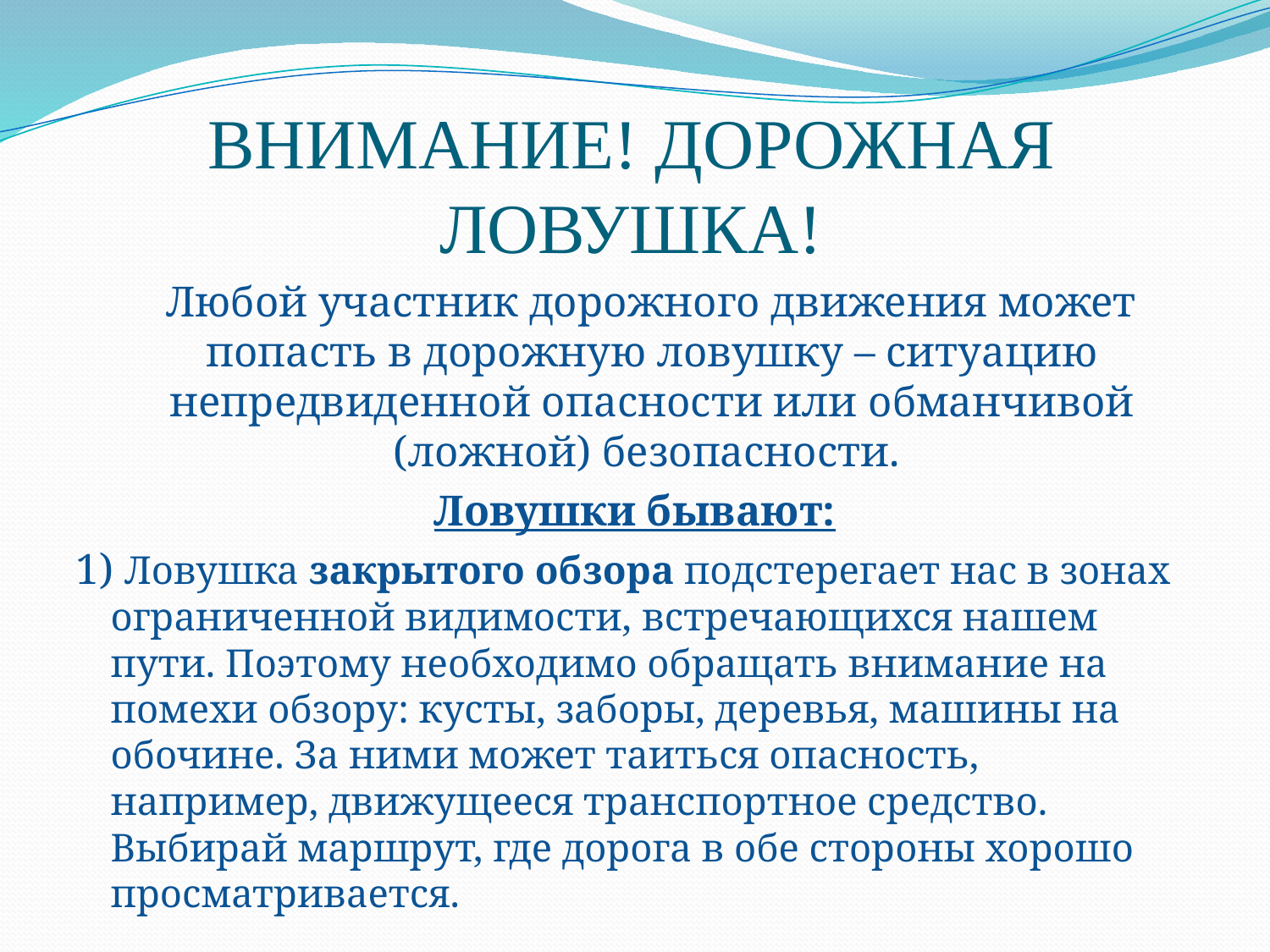

# ВНИМАНИЕ! ДОРОЖНАЯ ЛОВУШКА!
   Любой участник дорожного движения может попасть в дорожную ловушку – ситуацию непредвиденной опасности или обманчивой (ложной) безопасности.
Ловушки бывают:
1) Ловушка закрытого обзора подстерегает нас в зонах ограниченной видимости, встречающихся нашем пути. Поэтому необходимо обращать внимание на помехи обзору: кусты, заборы, деревья, машины на обочине. За ними может таиться опасность, например, движущееся транспортное средство. Выбирай маршрут, где дорога в обе стороны хорошо просматривается.